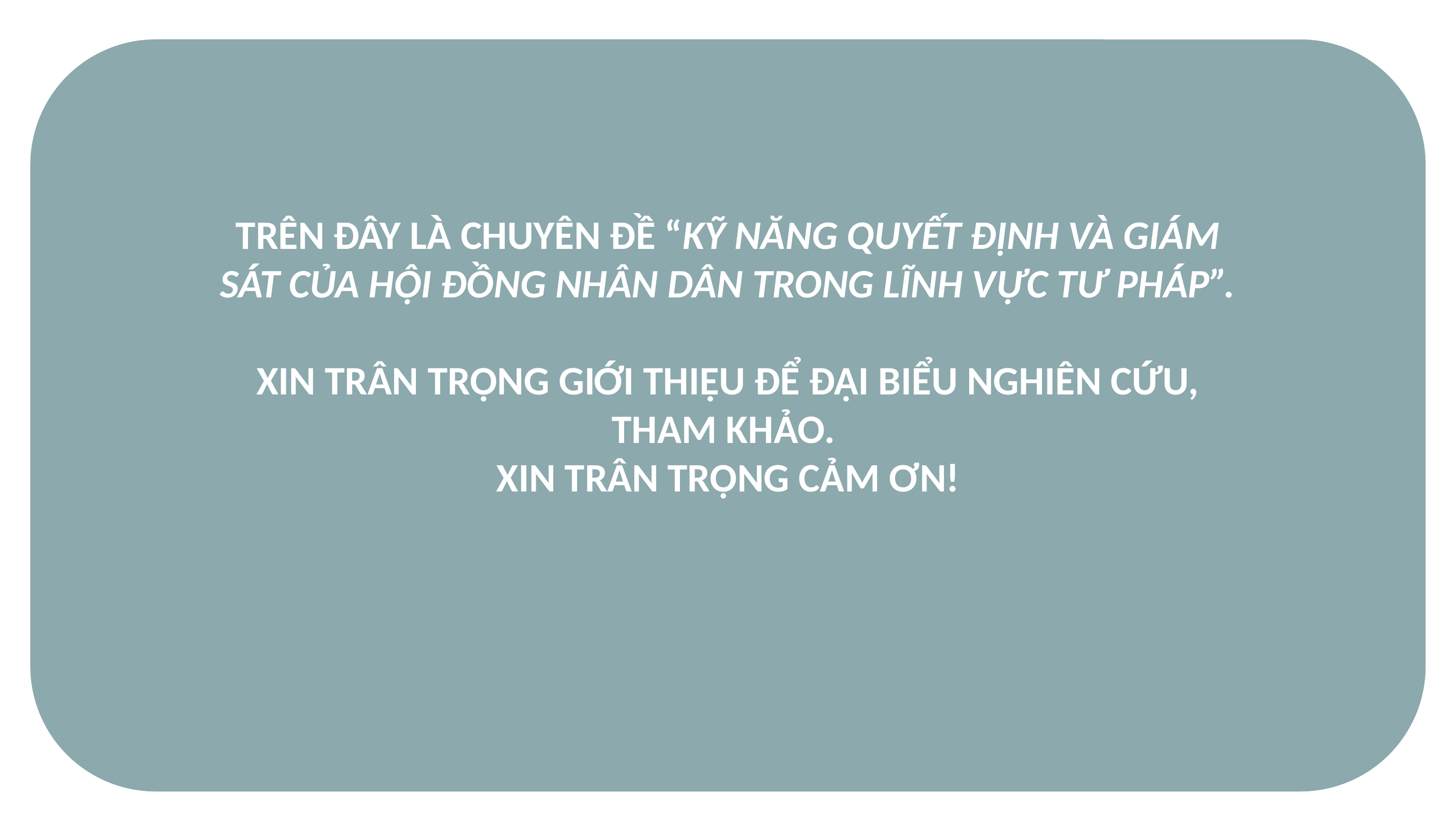

# Trên đây là chuyên đề “kỹ năng quyết định và giám sát của Hội đồng nhân dân trong lĩnh vực tư pháp”. Xin trân trọng giới thiệu để đại biểu nghiên cứu, tham khảo. Xin trân trọng cảm ơn!